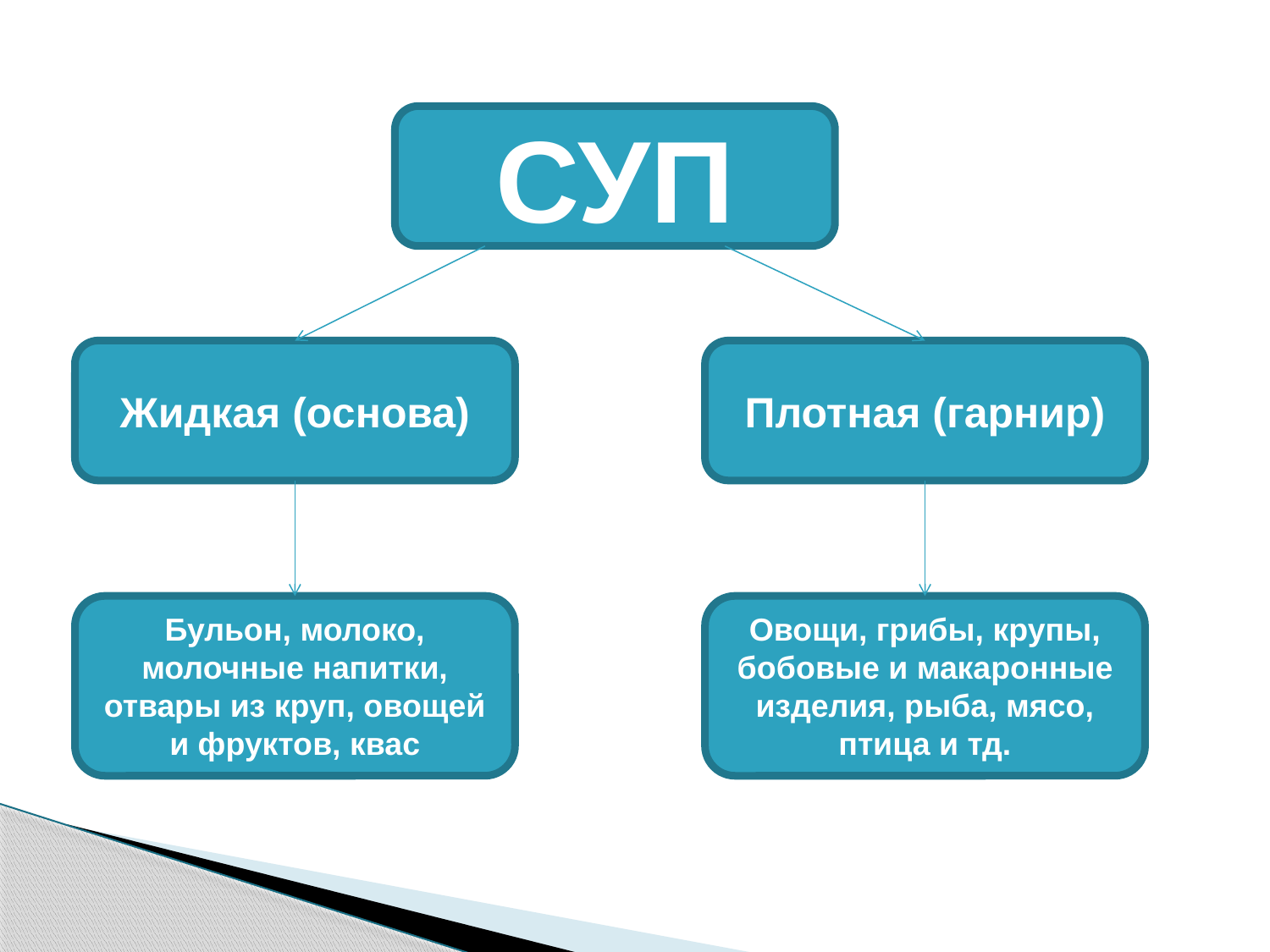

СУП
Жидкая (основа)
Плотная (гарнир)
Бульон, молоко, молочные напитки, отвары из круп, овощей и фруктов, квас
Овощи, грибы, крупы, бобовые и макаронные изделия, рыба, мясо, птица и тд.